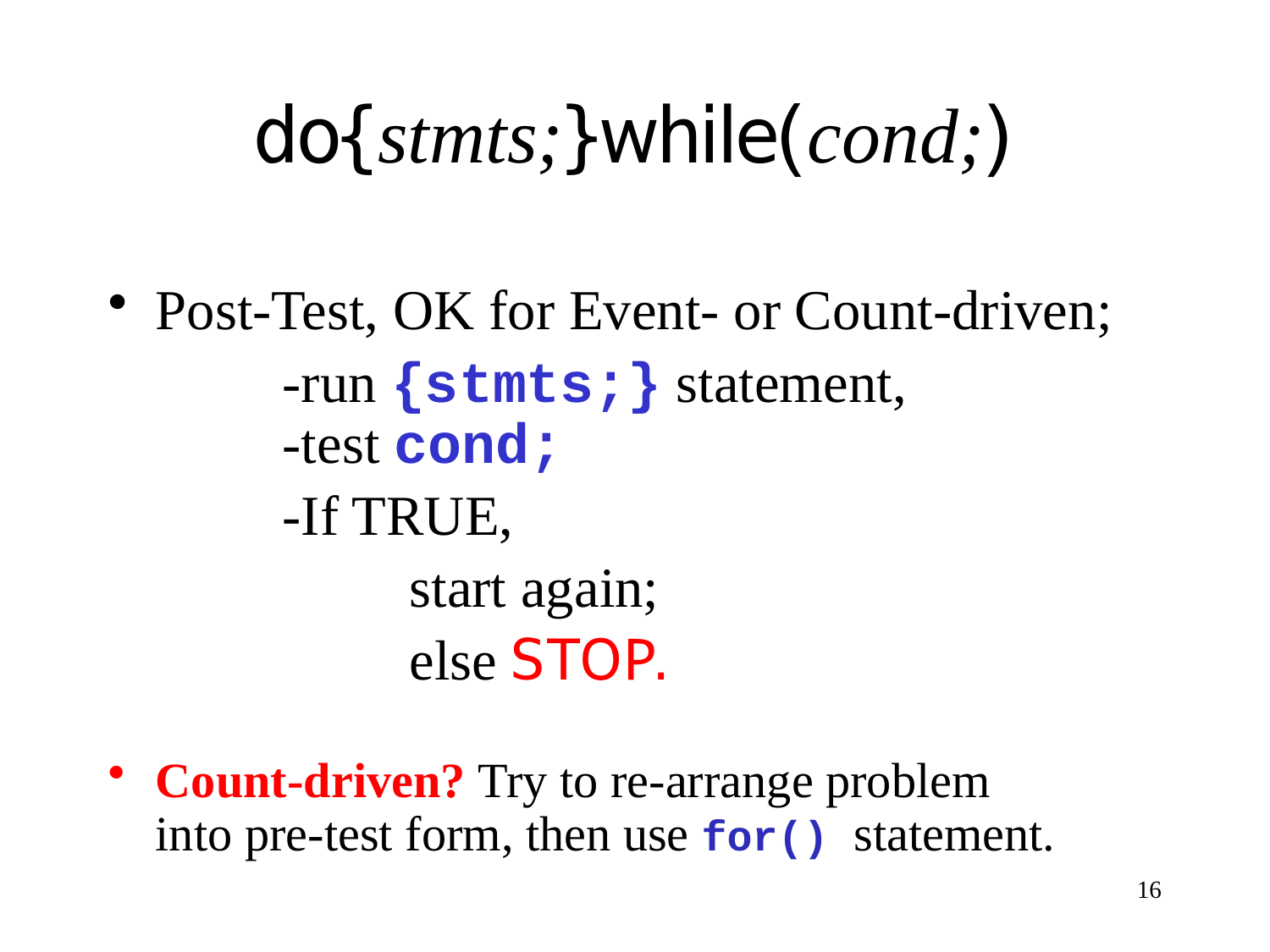

# do{stmts;}while(cond;)
Post-Test, OK for Event- or Count-driven;
		-run {stmts;} statement,
	-test cond;
		-If TRUE,
			start again;
   			else STOP.
Count-driven? Try to re-arrange problem
into pre-test form, then use for() statement.
16